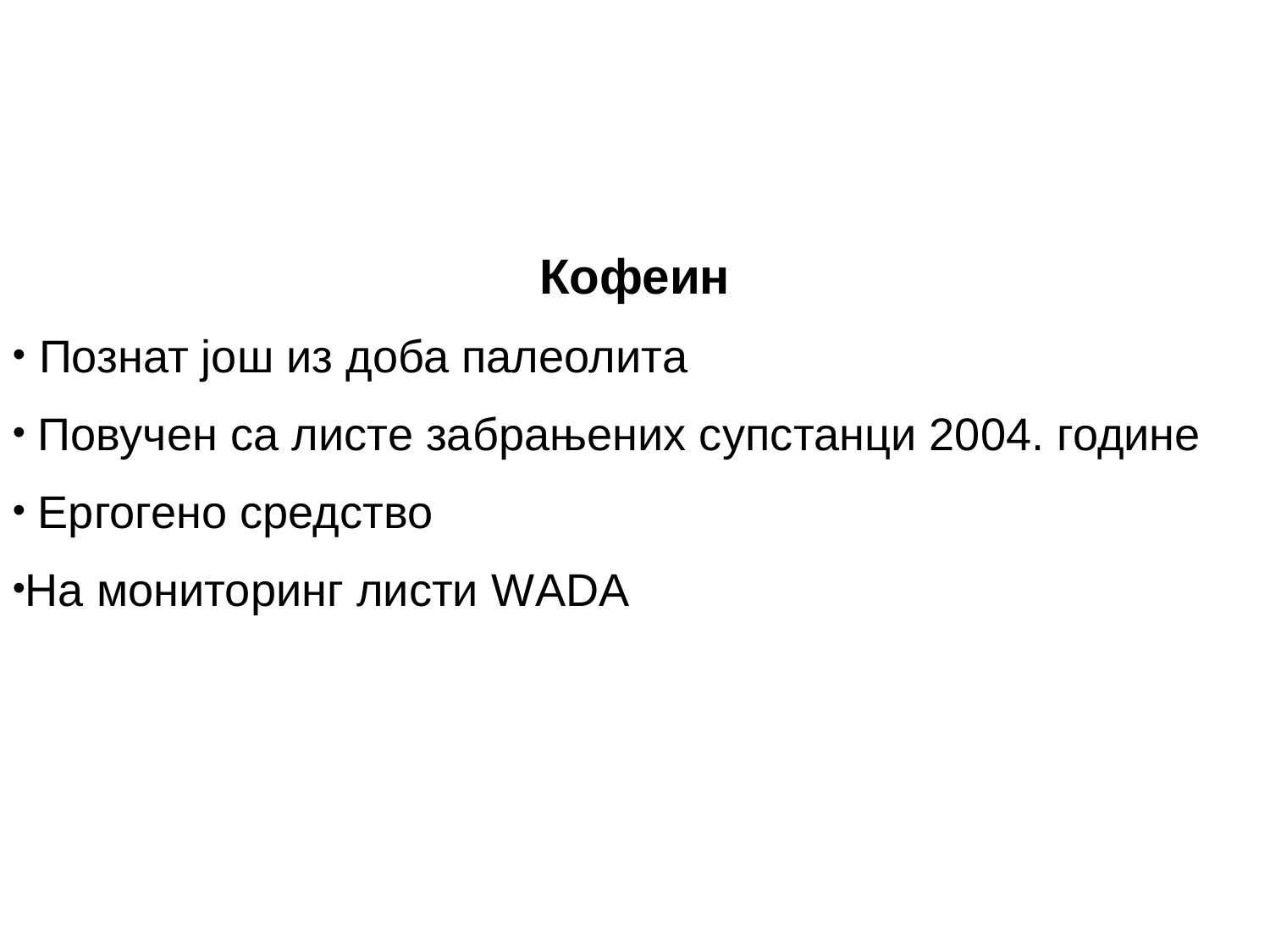

Кофеин
 Познат још из доба палеолита
 Повучен са листе забрањених супстанци 2004. године
 Ергогено средство
На мониторинг листи WАDА